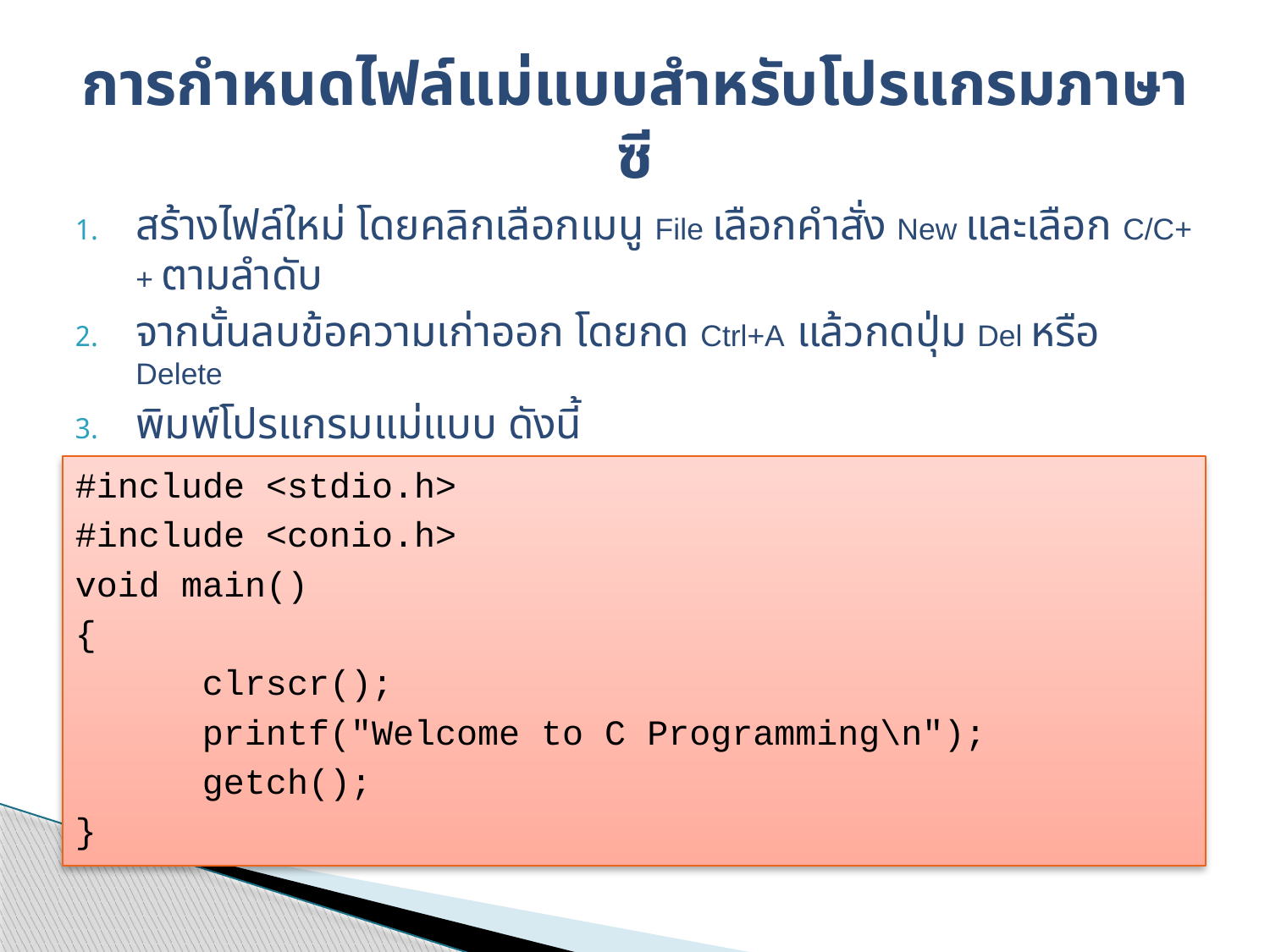

# การกำหนดไฟล์แม่แบบสำหรับโปรแกรมภาษาซี
สร้างไฟล์ใหม่ โดยคลิกเลือกเมนู File เลือกคำสั่ง New และเลือก C/C++ ตามลำดับ
จากนั้นลบข้อความเก่าออก โดยกด Ctrl+A แล้วกดปุ่ม Del หรือ Delete
พิมพ์โปรแกรมแม่แบบ ดังนี้
#include <stdio.h>
#include <conio.h>
void main()
{
	clrscr();
	printf("Welcome to C Programming\n");
	getch();
}